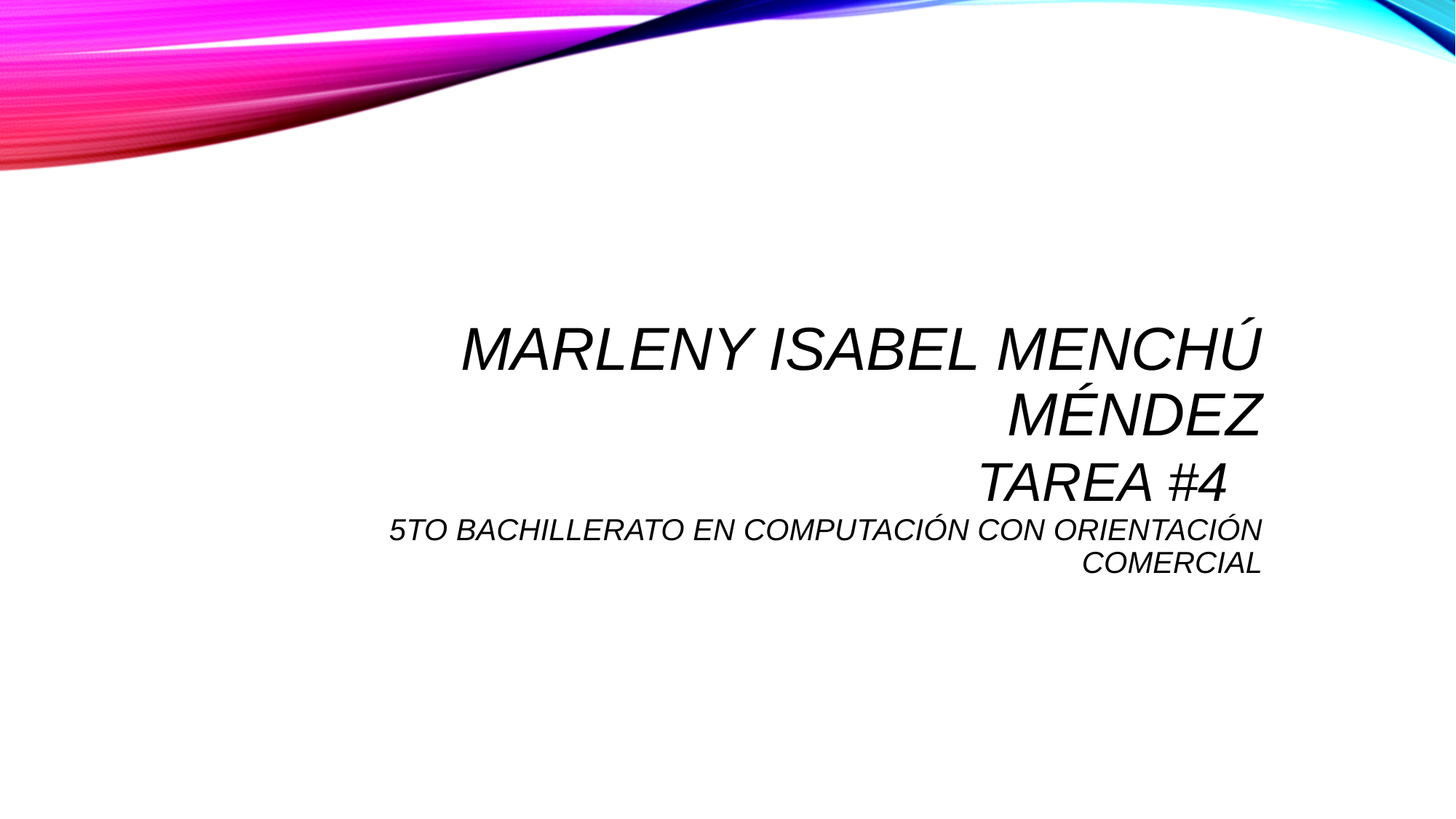

# Marleny Isabel Menchú Méndez tarea #4 5to Bachillerato en Computación con orientación comercial